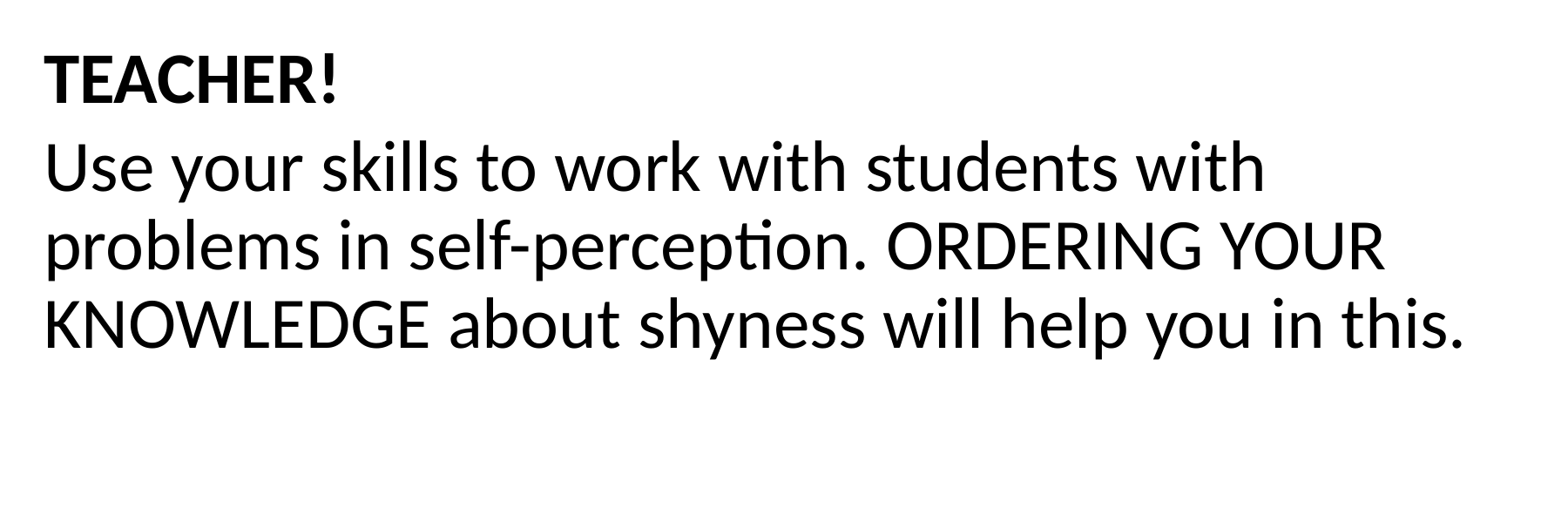

TEACHER!
Use your skills to work with students with problems in self-perception. ORDERING YOUR KNOWLEDGE about shyness will help you in this.